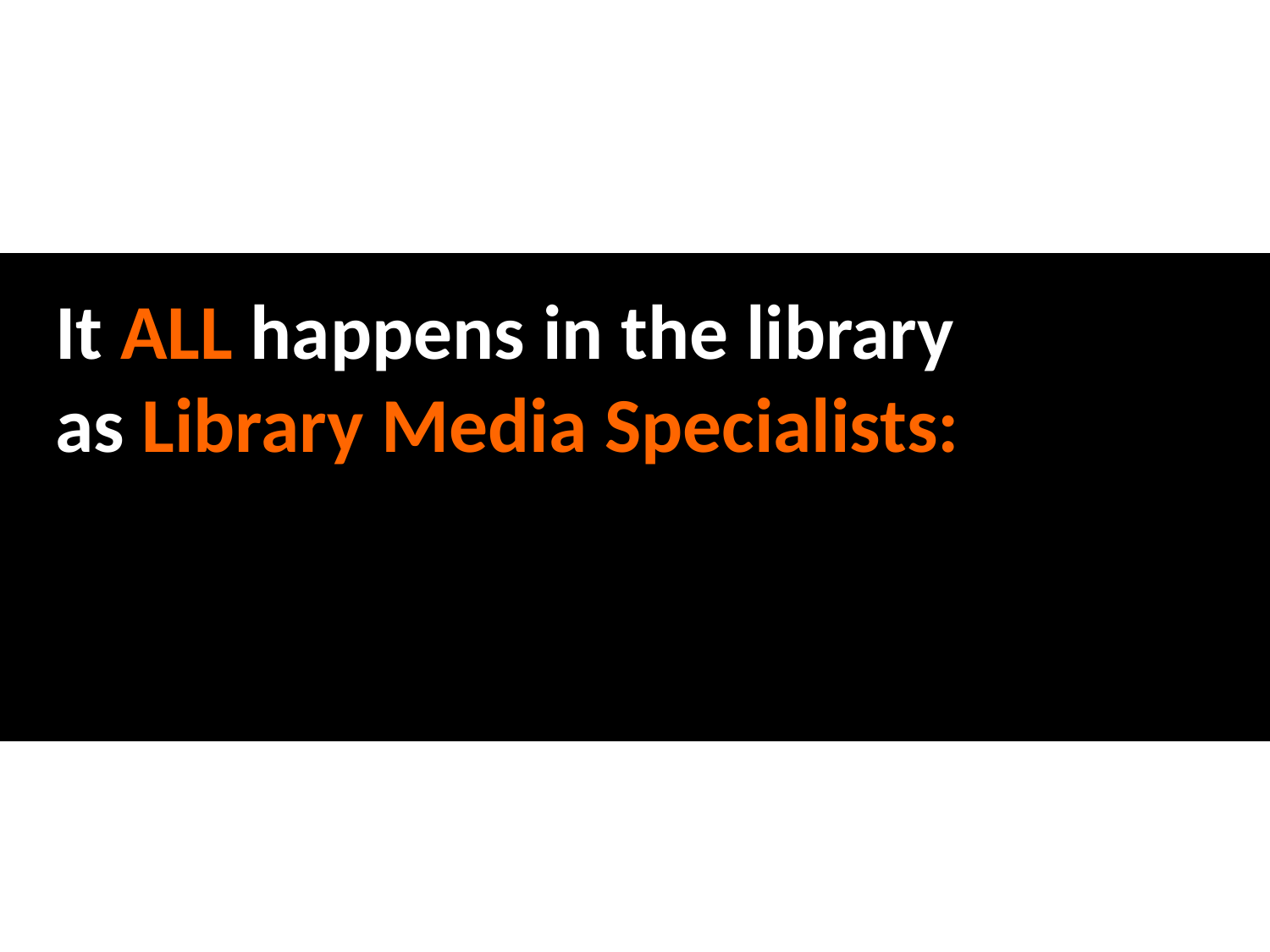

# It ALL happens in the library as Library Media Specialists: